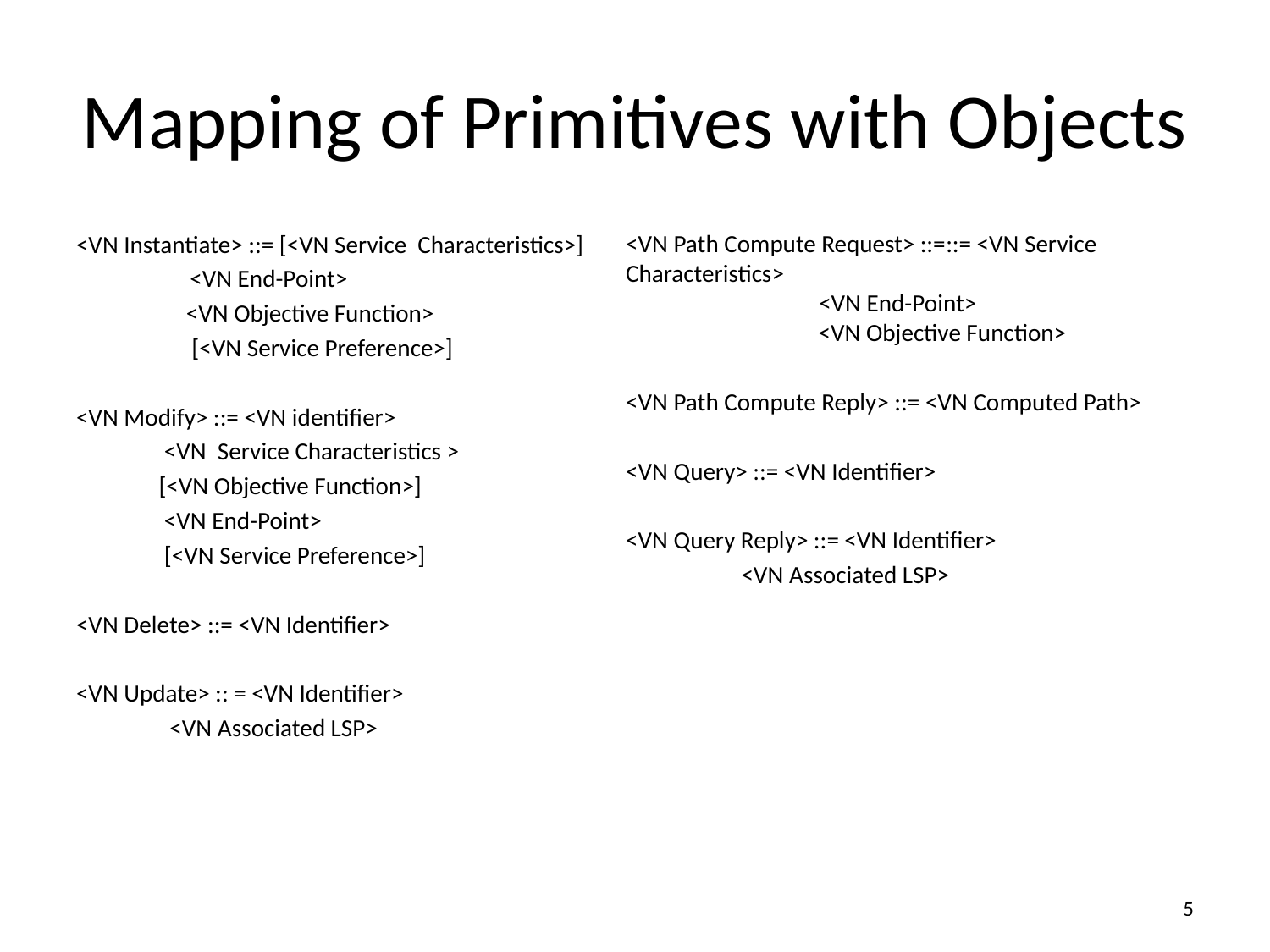

# Mapping of Primitives with Objects
<VN Path Compute Request> ::=::= <VN Service Characteristics>
	            <VN End-Point>
                                   <VN Objective Function>

<VN Path Compute Reply> ::= <VN Computed Path>

<VN Query> ::= <VN Identifier>

<VN Query Reply> ::= <VN Identifier>
                     <VN Associated LSP>

<VN Instantiate> ::= [<VN Service  Characteristics>]
	            <VN End-Point>
                    <VN Objective Function>
                     [<VN Service Preference>]

<VN Modify> ::= <VN identifier>
                <VN  Service Characteristics >
               [<VN Objective Function>]
                <VN End-Point>
                [<VN Service Preference>]

<VN Delete> ::= <VN Identifier>

<VN Update> :: = <VN Identifier>
                 <VN Associated LSP>

5